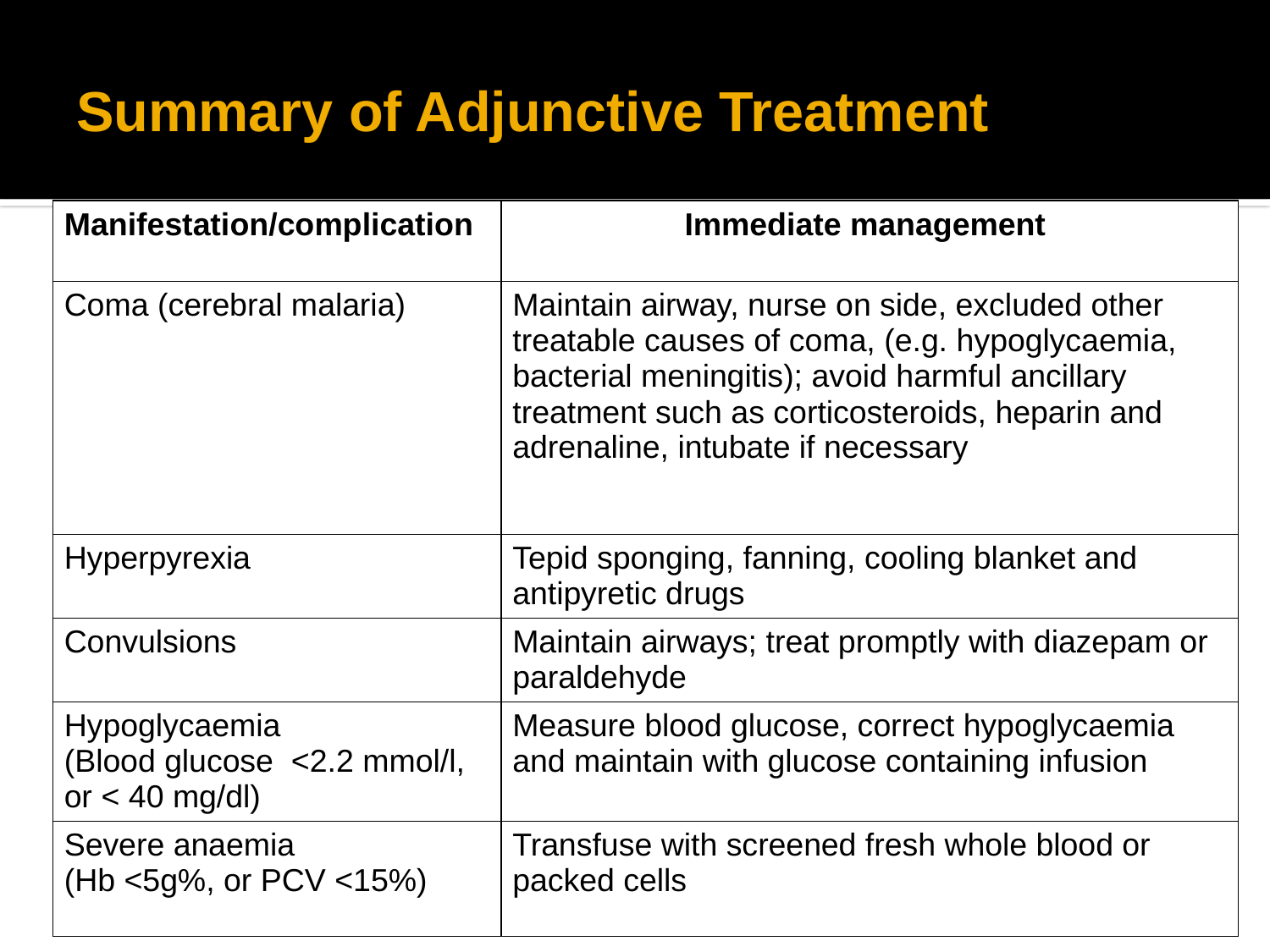

# Summary of Adjunctive Treatment
| Manifestation/complication | Immediate management |
| --- | --- |
| Coma (cerebral malaria) | Maintain airway, nurse on side, excluded other treatable causes of coma, (e.g. hypoglycaemia, bacterial meningitis); avoid harmful ancillary treatment such as corticosteroids, heparin and adrenaline, intubate if necessary |
| Hyperpyrexia | Tepid sponging, fanning, cooling blanket and antipyretic drugs |
| Convulsions | Maintain airways; treat promptly with diazepam or paraldehyde |
| Hypoglycaemia (Blood glucose <2.2 mmol/l, or < 40 mg/dl) | Measure blood glucose, correct hypoglycaemia and maintain with glucose containing infusion |
| Severe anaemia (Hb <5g%, or PCV <15%) | Transfuse with screened fresh whole blood or packed cells |